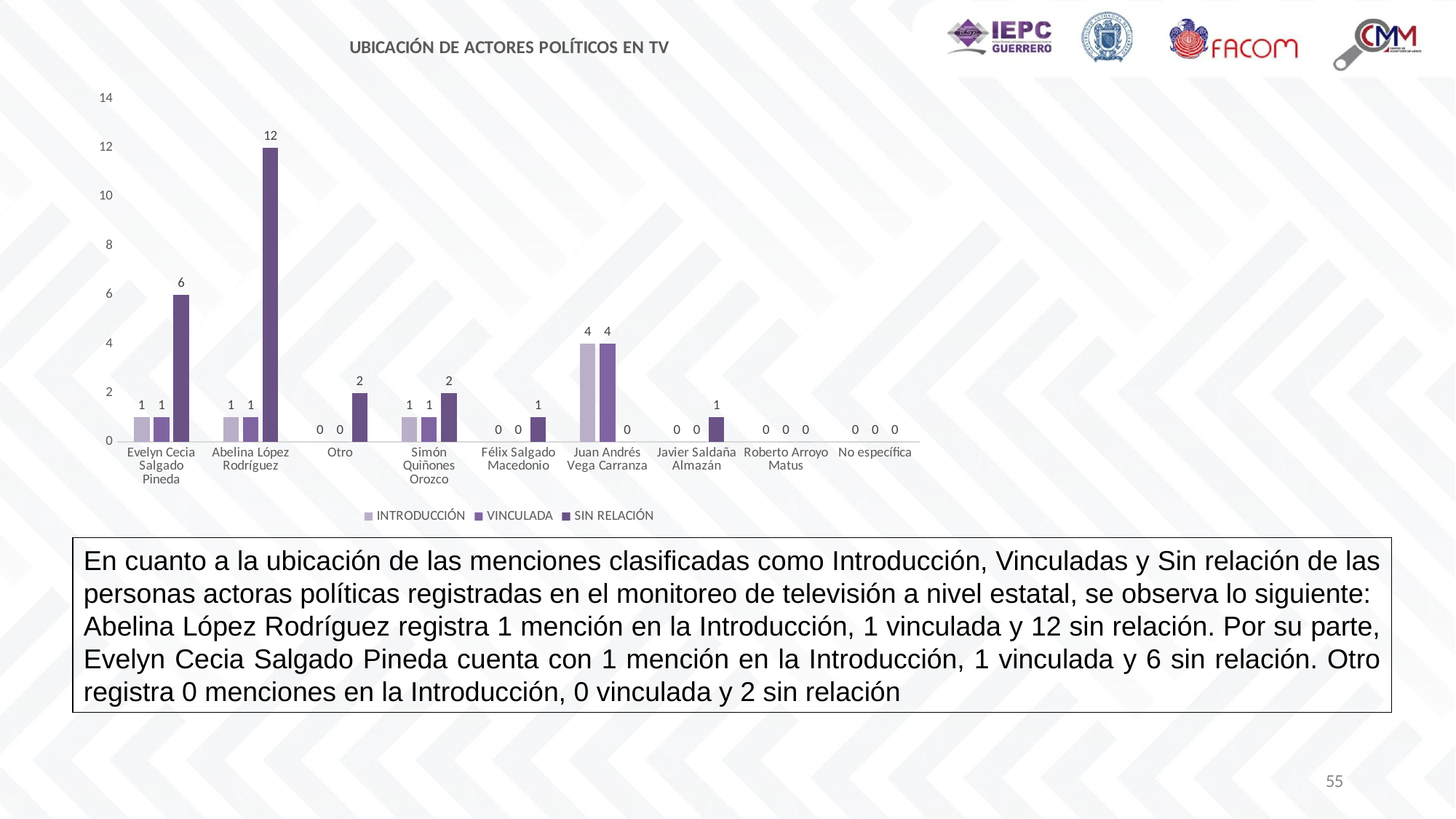

### Chart: UBICACIÓN DE ACTORES POLÍTICOS EN TV

| Category | INTRODUCCIÓN | VINCULADA | SIN RELACIÓN |
|---|---|---|---|
| Evelyn Cecia Salgado Pineda | 1.0 | 1.0 | 6.0 |
| Abelina López Rodríguez | 1.0 | 1.0 | 12.0 |
| Otro | 0.0 | 0.0 | 2.0 |
| Simón Quiñones Orozco | 1.0 | 1.0 | 2.0 |
| Félix Salgado Macedonio | 0.0 | 0.0 | 1.0 |
| Juan Andrés Vega Carranza | 4.0 | 4.0 | 0.0 |
| Javier Saldaña Almazán | 0.0 | 0.0 | 1.0 |
| Roberto Arroyo Matus | 0.0 | 0.0 | 0.0 |
| No específica | 0.0 | 0.0 | 0.0 |
En cuanto a la ubicación de las menciones clasificadas como Introducción, Vinculadas y Sin relación de las personas actoras políticas registradas en el monitoreo de televisión a nivel estatal, se observa lo siguiente:
Abelina López Rodríguez registra 1 mención en la Introducción, 1 vinculada y 12 sin relación. Por su parte, Evelyn Cecia Salgado Pineda cuenta con 1 mención en la Introducción, 1 vinculada y 6 sin relación. Otro registra 0 menciones en la Introducción, 0 vinculada y 2 sin relación
55